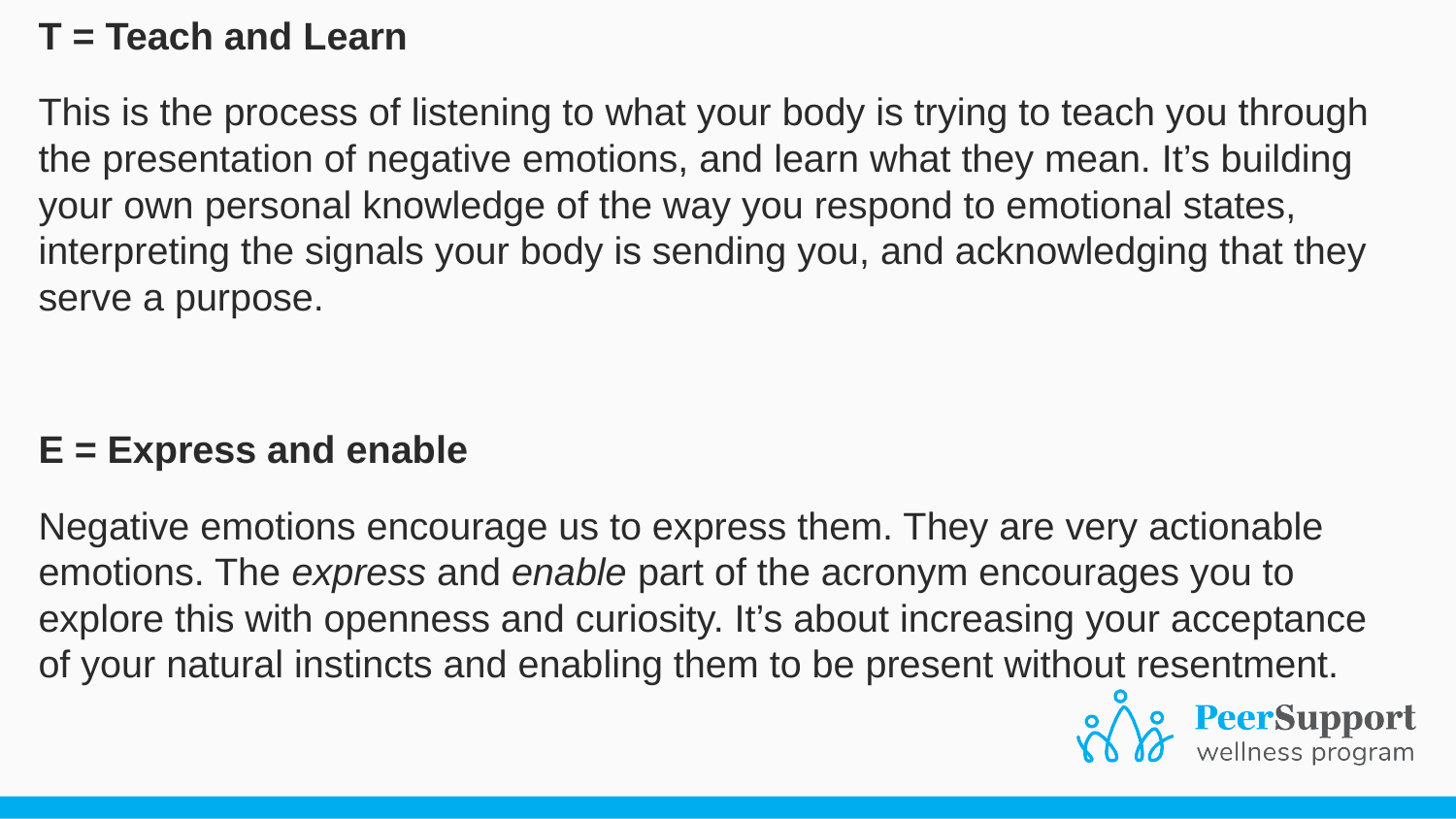

T = Teach and Learn
This is the process of listening to what your body is trying to teach you through the presentation of negative emotions, and learn what they mean. It’s building your own personal knowledge of the way you respond to emotional states, interpreting the signals your body is sending you, and acknowledging that they serve a purpose.

E = Express and enable
Negative emotions encourage us to express them. They are very actionable emotions. The express and enable part of the acronym encourages you to explore this with openness and curiosity. It’s about increasing your acceptance of your natural instincts and enabling them to be present without resentment.